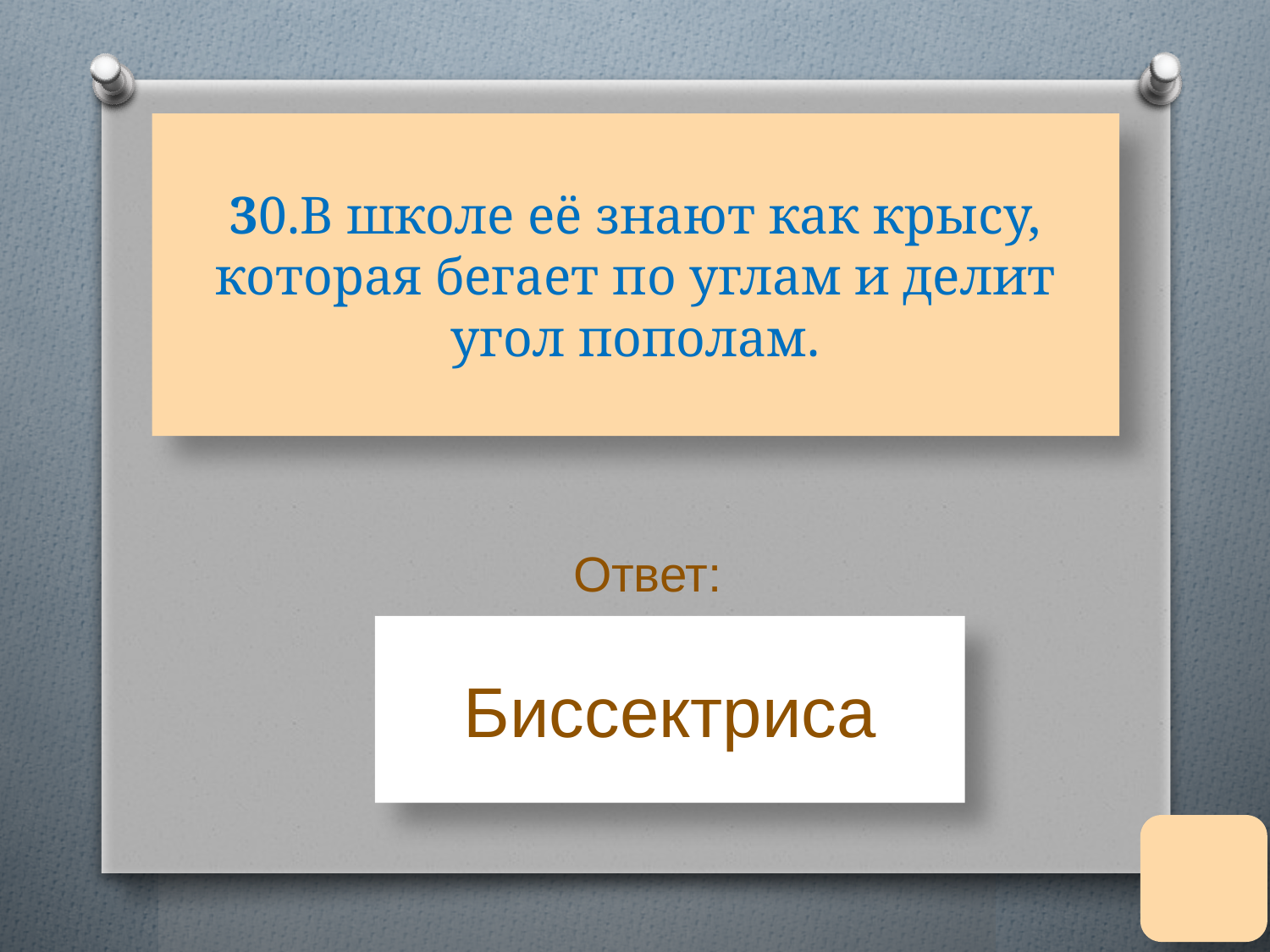

# 30.В школе её знают как крысу, которая бегает по углам и делит угол пополам.
Ответ:
Биссектриса